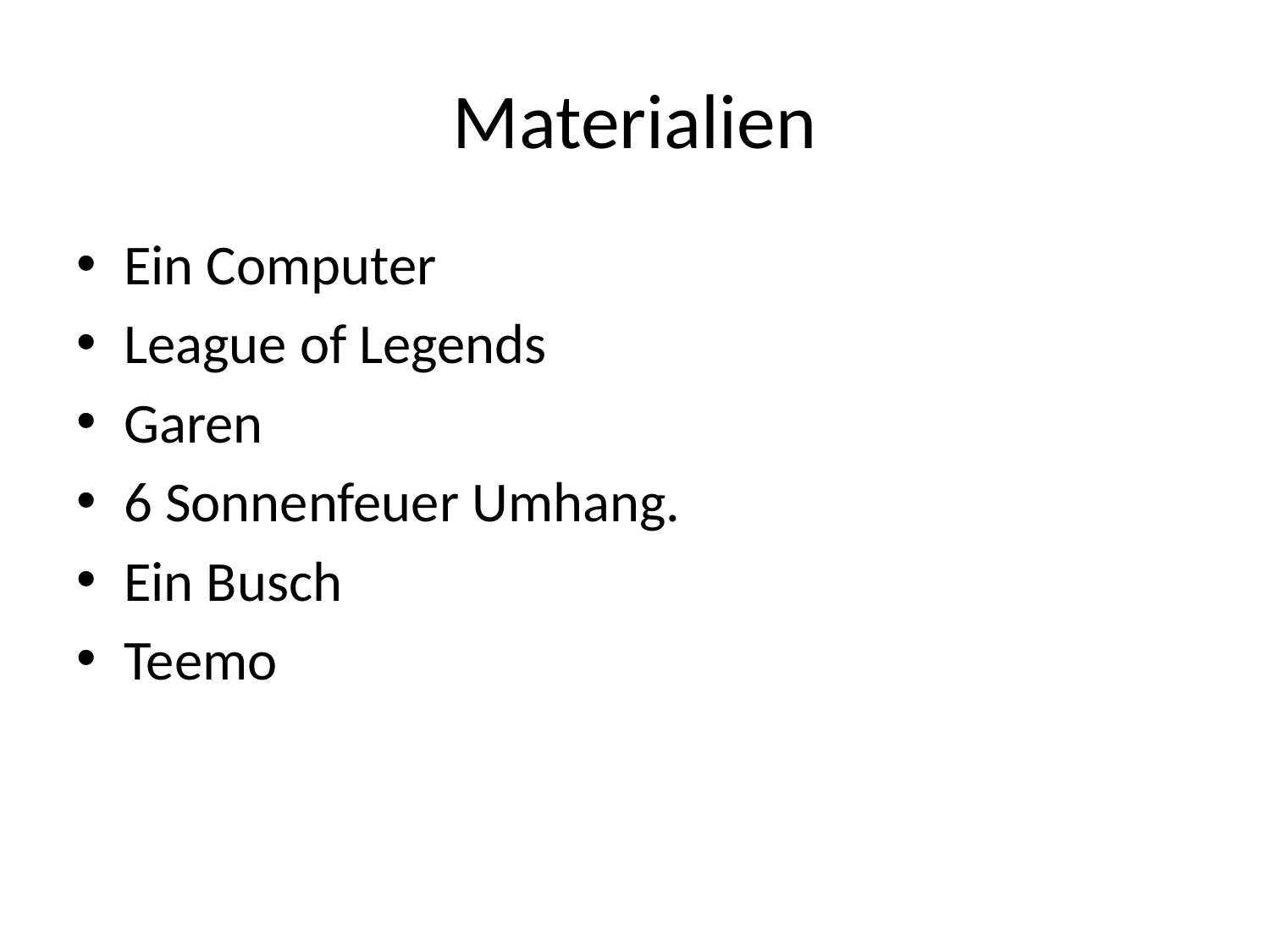

# Materialien
Ein Computer
League of Legends
Garen
6 Sonnenfeuer Umhang.
Ein Busch
Teemo